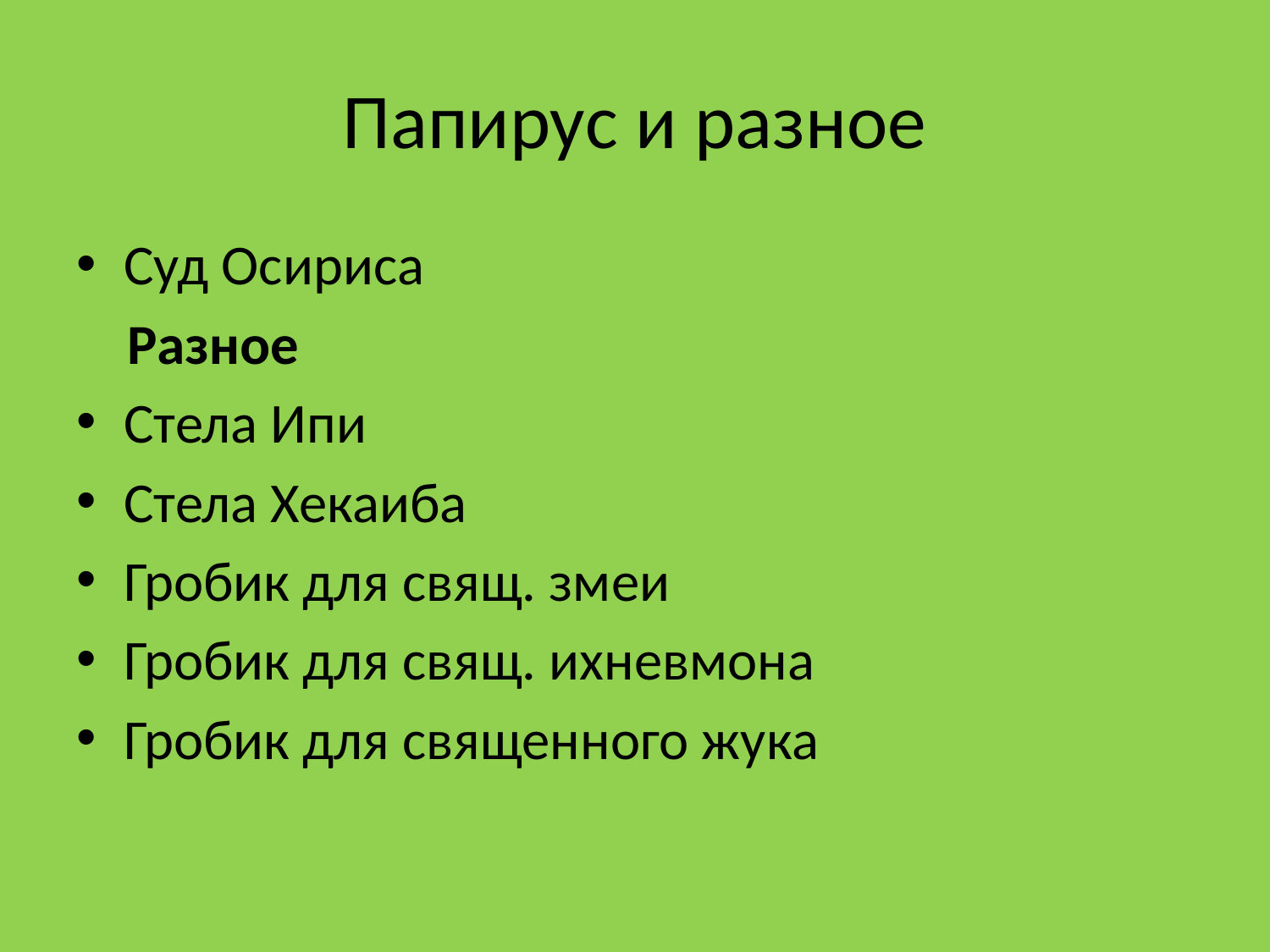

# Папирус и разное
Суд Осириса
    Разное
Стела Ипи
Стела Хекаиба
Гробик для свящ. змеи
Гробик для свящ. ихневмона
Гробик для священного жука